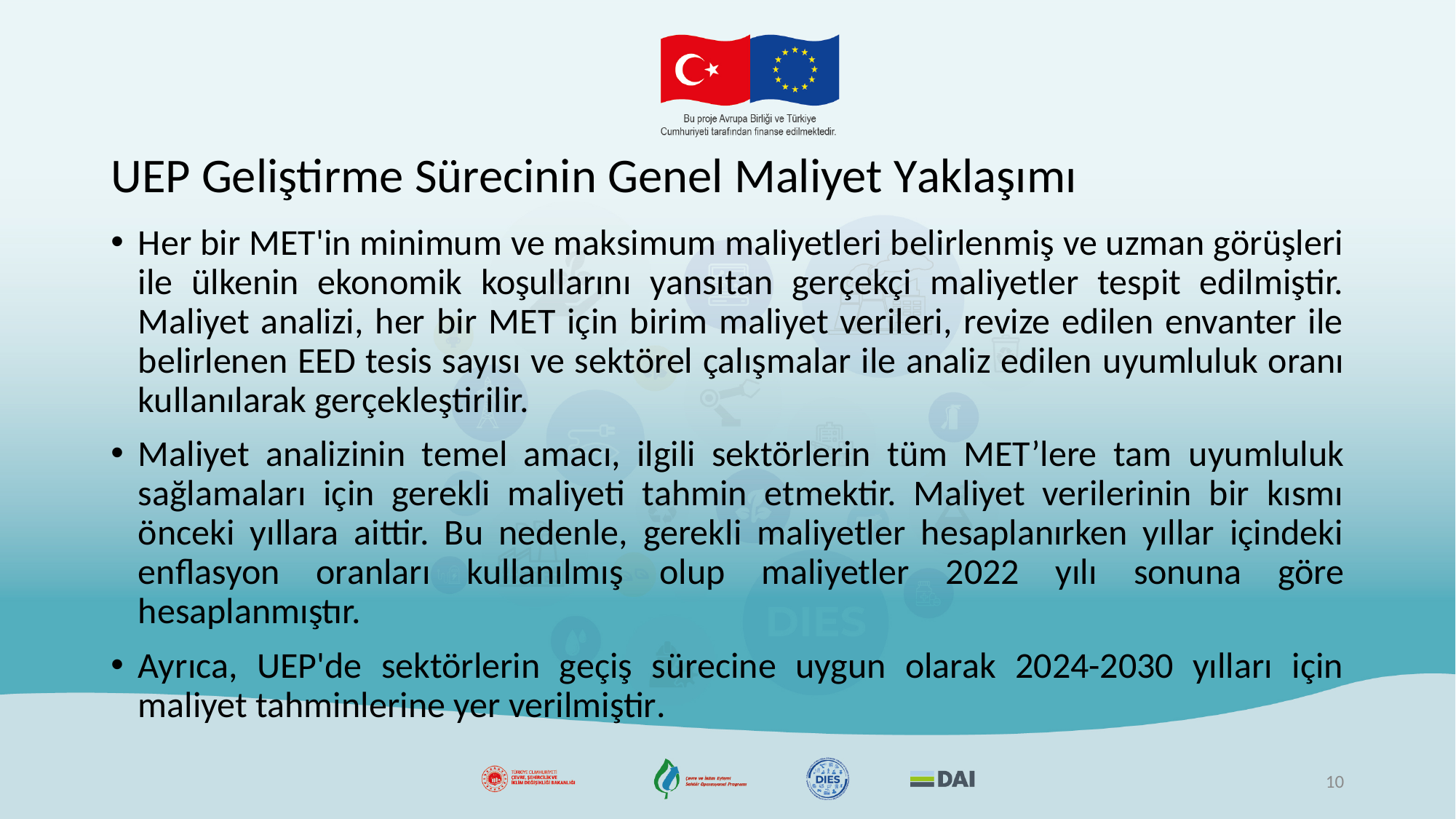

UEP Geliştirme Sürecinin Genel Maliyet Yaklaşımı
Her bir MET'in minimum ve maksimum maliyetleri belirlenmiş ve uzman görüşleri ile ülkenin ekonomik koşullarını yansıtan gerçekçi maliyetler tespit edilmiştir. Maliyet analizi, her bir MET için birim maliyet verileri, revize edilen envanter ile belirlenen EED tesis sayısı ve sektörel çalışmalar ile analiz edilen uyumluluk oranı kullanılarak gerçekleştirilir.
Maliyet analizinin temel amacı, ilgili sektörlerin tüm MET’lere tam uyumluluk sağlamaları için gerekli maliyeti tahmin etmektir. Maliyet verilerinin bir kısmı önceki yıllara aittir. Bu nedenle, gerekli maliyetler hesaplanırken yıllar içindeki enflasyon oranları kullanılmış olup maliyetler 2022 yılı sonuna göre hesaplanmıştır.
Ayrıca, UEP'de sektörlerin geçiş sürecine uygun olarak 2024-2030 yılları için maliyet tahminlerine yer verilmiştir.
10